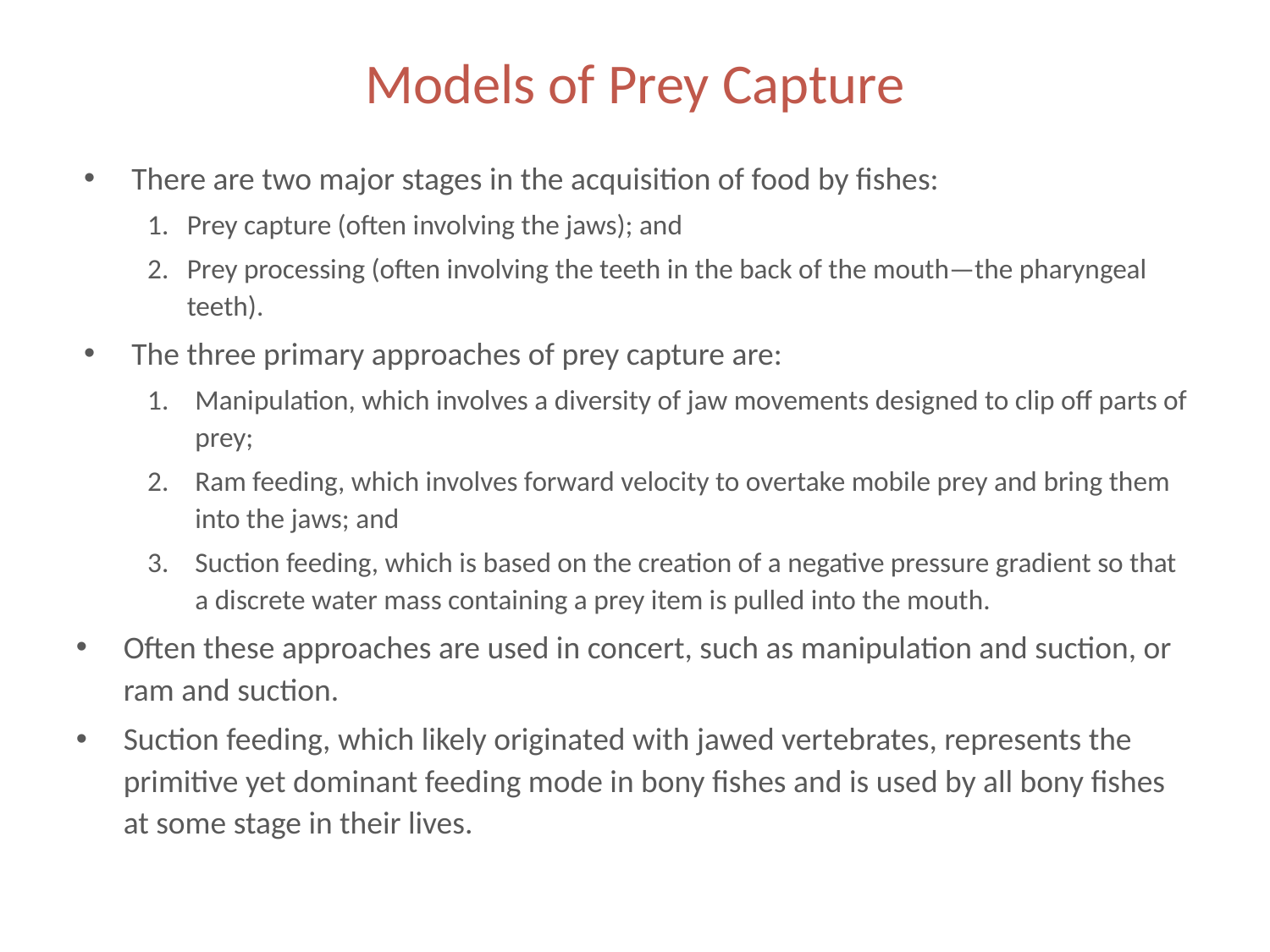

# Models of Prey Capture
There are two major stages in the acquisition of food by fishes:
Prey capture (often involving the jaws); and
Prey processing (often involving the teeth in the back of the mouth—the pharyngeal teeth).
The three primary approaches of prey capture are:
Manipulation, which involves a diversity of jaw movements designed to clip off parts of prey;
Ram feeding, which involves forward velocity to overtake mobile prey and bring them into the jaws; and
Suction feeding, which is based on the creation of a negative pressure gradient so that a discrete water mass containing a prey item is pulled into the mouth.
Often these approaches are used in concert, such as manipulation and suction, or ram and suction.
Suction feeding, which likely originated with jawed vertebrates, represents the primitive yet dominant feeding mode in bony fishes and is used by all bony fishes at some stage in their lives.